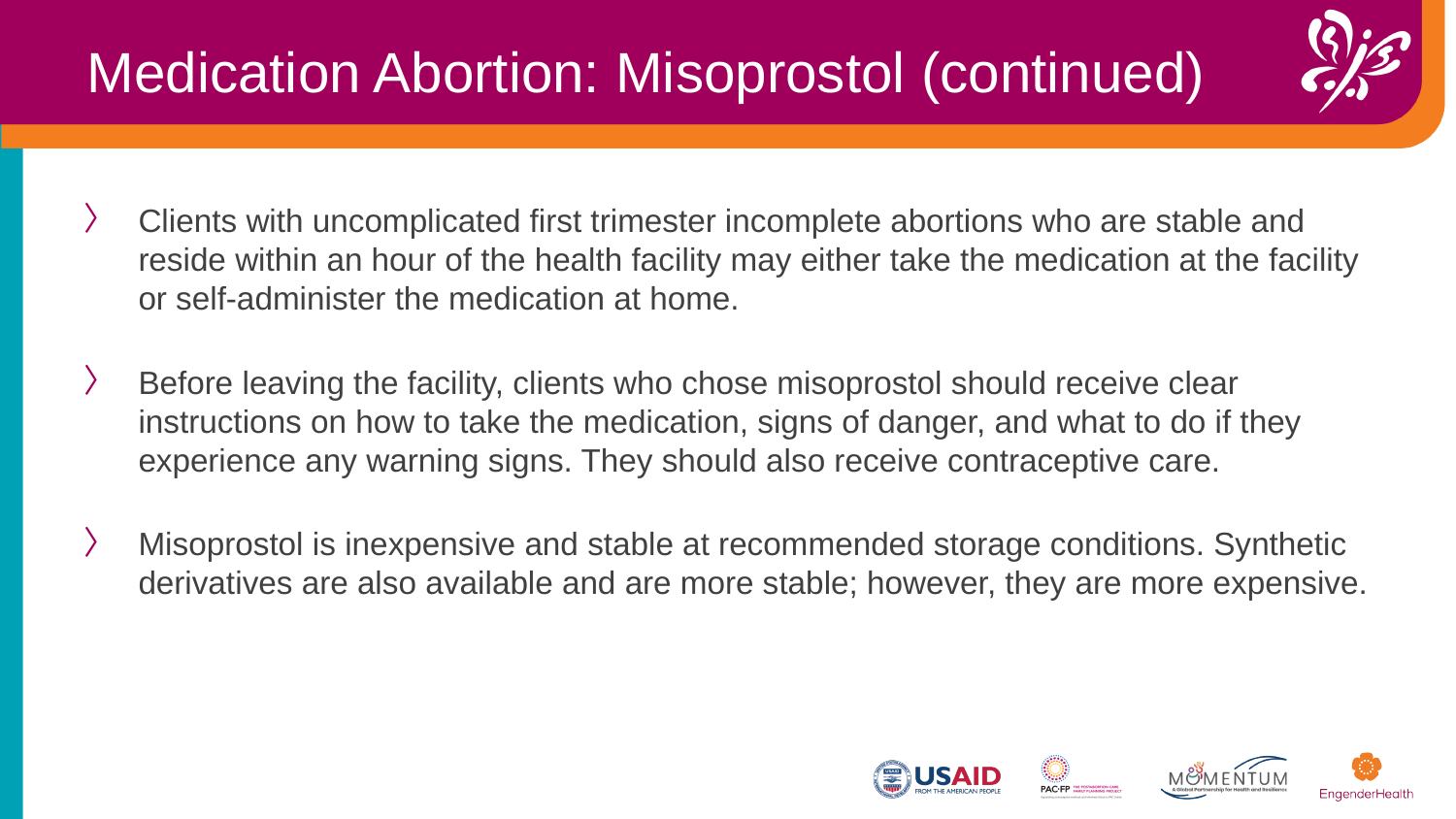

Medication Abortion: Misoprostol (continued)
Clients with uncomplicated first trimester incomplete abortions who are stable and reside within an hour of the health facility may either take the medication at the facility or self-administer the medication at home.
Before leaving the facility, clients who chose misoprostol should receive clear instructions on how to take the medication, signs of danger, and what to do if they experience any warning signs. They should also receive contraceptive care.
Misoprostol is inexpensive and stable at recommended storage conditions. Synthetic derivatives are also available and are more stable; however, they are more expensive.